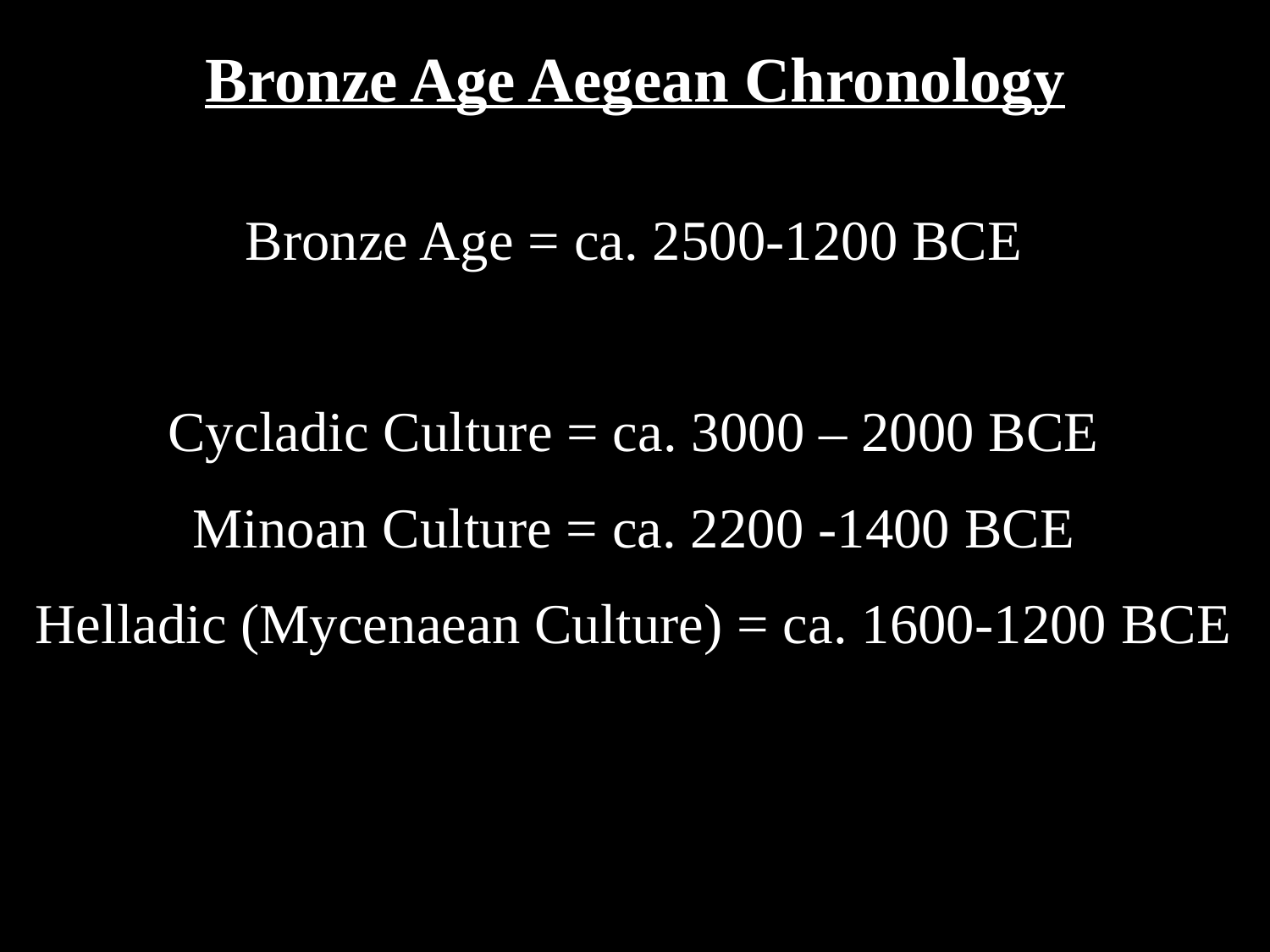

Bronze Age Aegean Chronology

Bronze Age = ca. 2500-1200 BCE

Cycladic Culture = ca. 3000 – 2000 BCE
Minoan Culture = ca. 2200 -1400 BCE
Helladic (Mycenaean Culture) = ca. 1600-1200 BCE